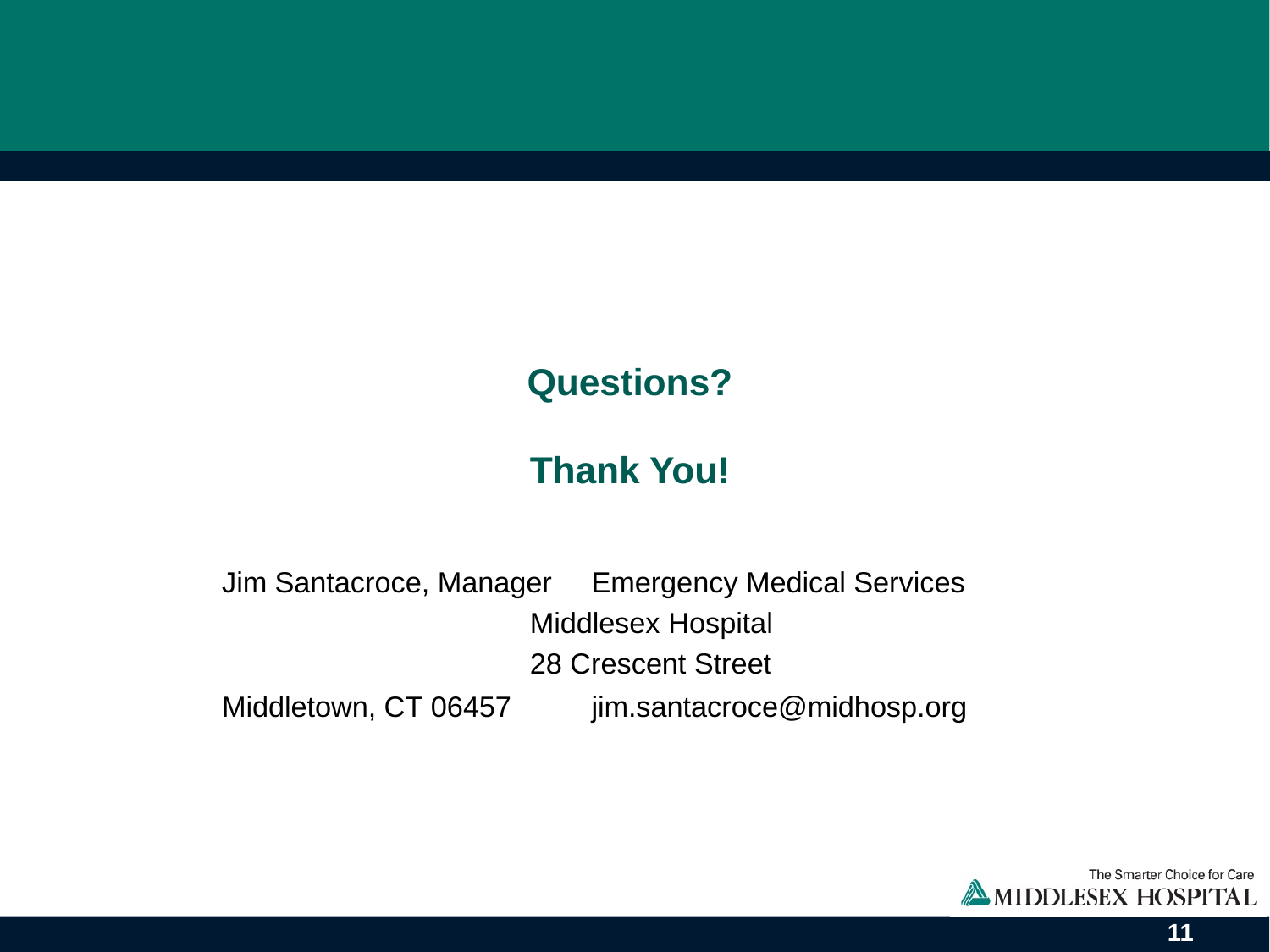

Questions?

Thank You!

			Jim Santacroce, Manager				Emergency Medical Services
			Middlesex Hospital
			28 Crescent Street
			Middletown, CT 06457				jim.santacroce@midhosp.org

11